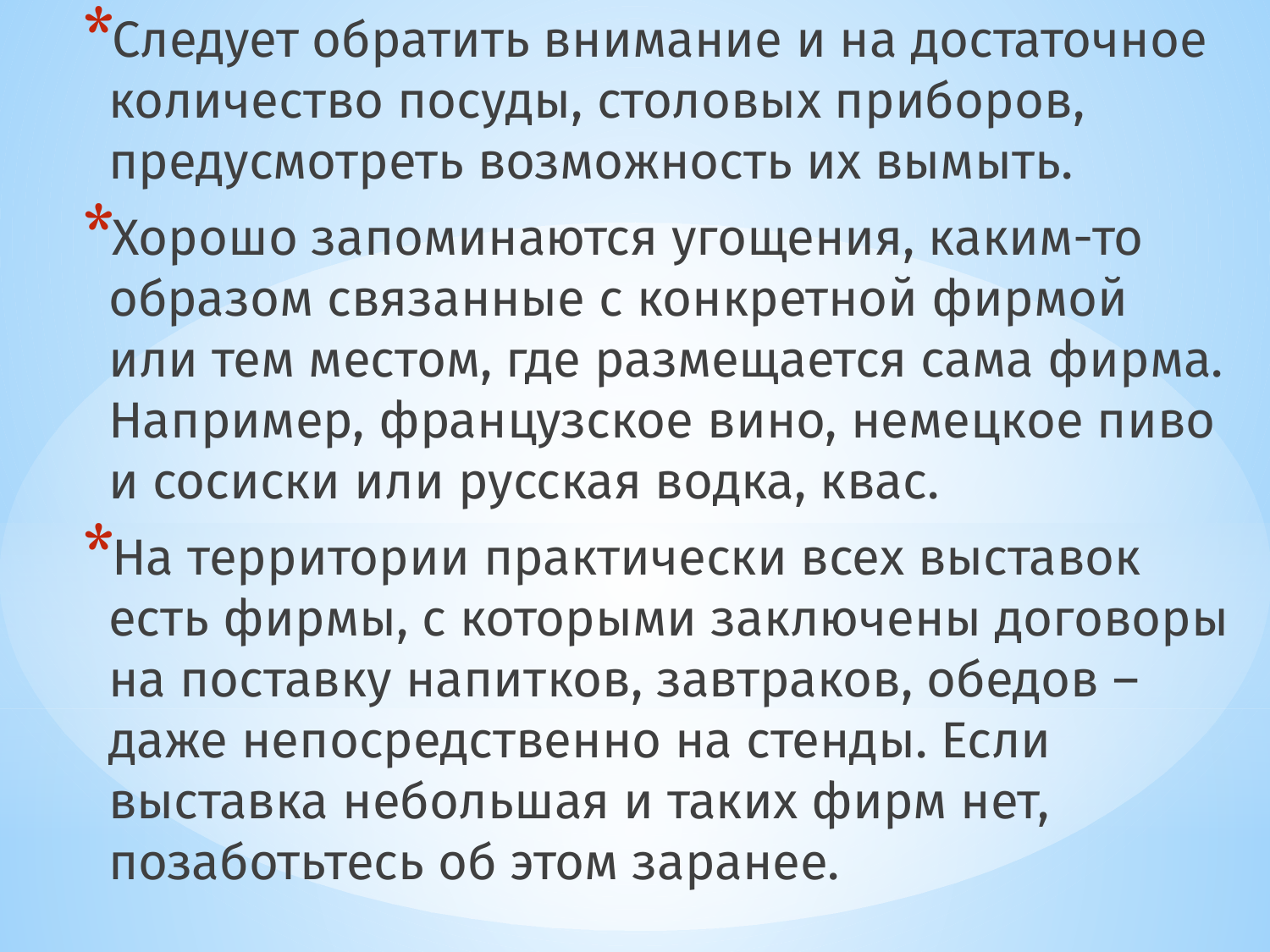

Следует обратить внимание и на достаточное количество посуды, столовых приборов, предусмотреть возможность их вымыть.
Хорошо запоминаются угощения, каким-то образом связанные с конкретной фирмой или тем местом, где размещается сама фирма. Например, французское вино, немецкое пиво и сосиски или русская водка, квас.
На территории практически всех выставок есть фирмы, с которыми заключены договоры на поставку напитков, завтраков, обедов – даже непосредственно на стенды. Если выставка небольшая и таких фирм нет, позаботьтесь об этом заранее.

#